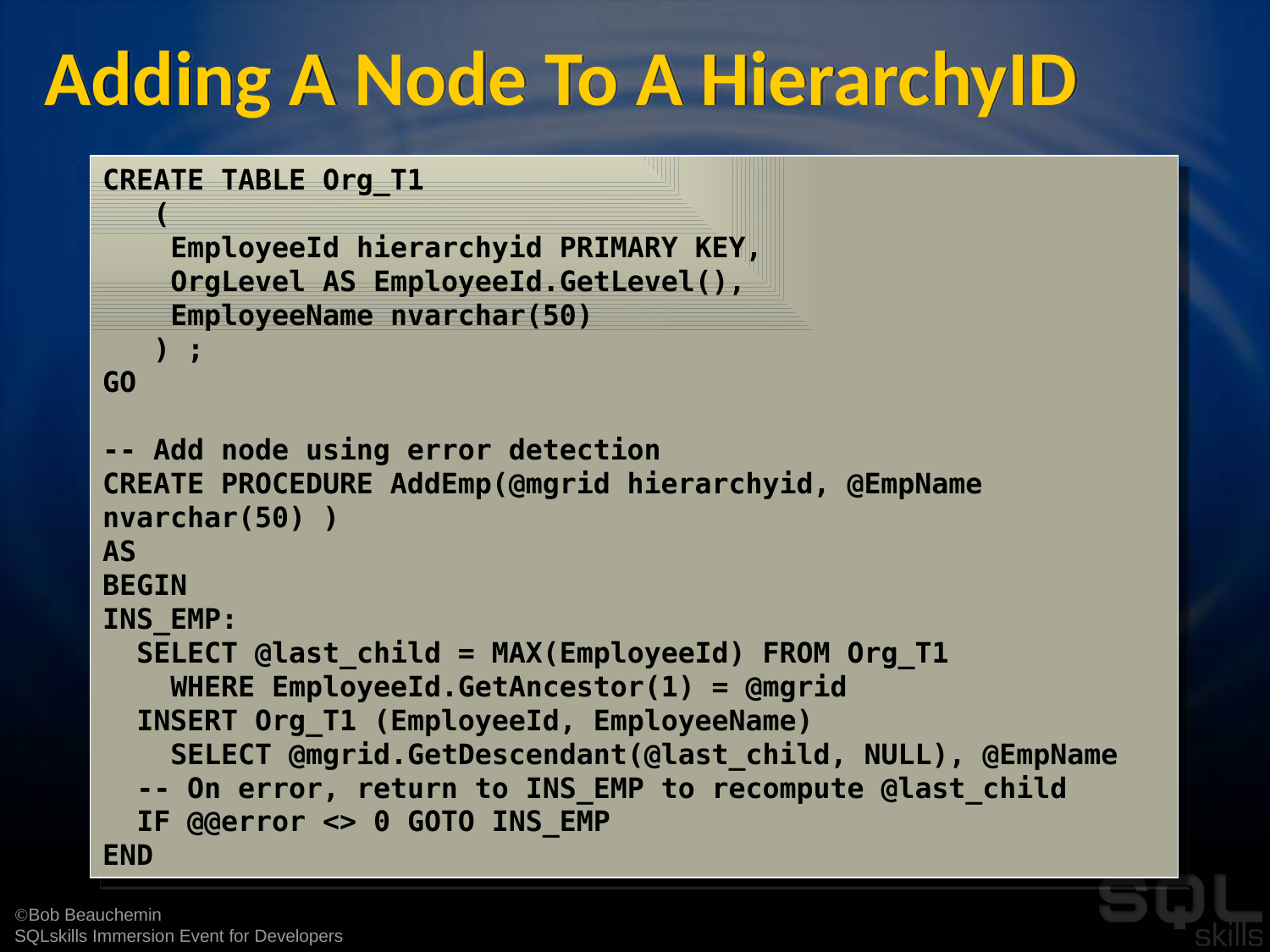

# Adding A Node To A HierarchyID
CREATE TABLE Org_T1
   (
    EmployeeId hierarchyid PRIMARY KEY,
    OrgLevel AS EmployeeId.GetLevel(),
    EmployeeName nvarchar(50)
   ) ;
GO

-- Add node using error detection
CREATE PROCEDURE AddEmp(@mgrid hierarchyid, @EmpName nvarchar(50) )
AS
BEGIN
INS_EMP:
  SELECT @last_child = MAX(EmployeeId) FROM Org_T1
    WHERE EmployeeId.GetAncestor(1) = @mgrid
  INSERT Org_T1 (EmployeeId, EmployeeName)
    SELECT @mgrid.GetDescendant(@last_child, NULL), @EmpName
  -- On error, return to INS_EMP to recompute @last_child
  IF @@error <> 0 GOTO INS_EMP
END